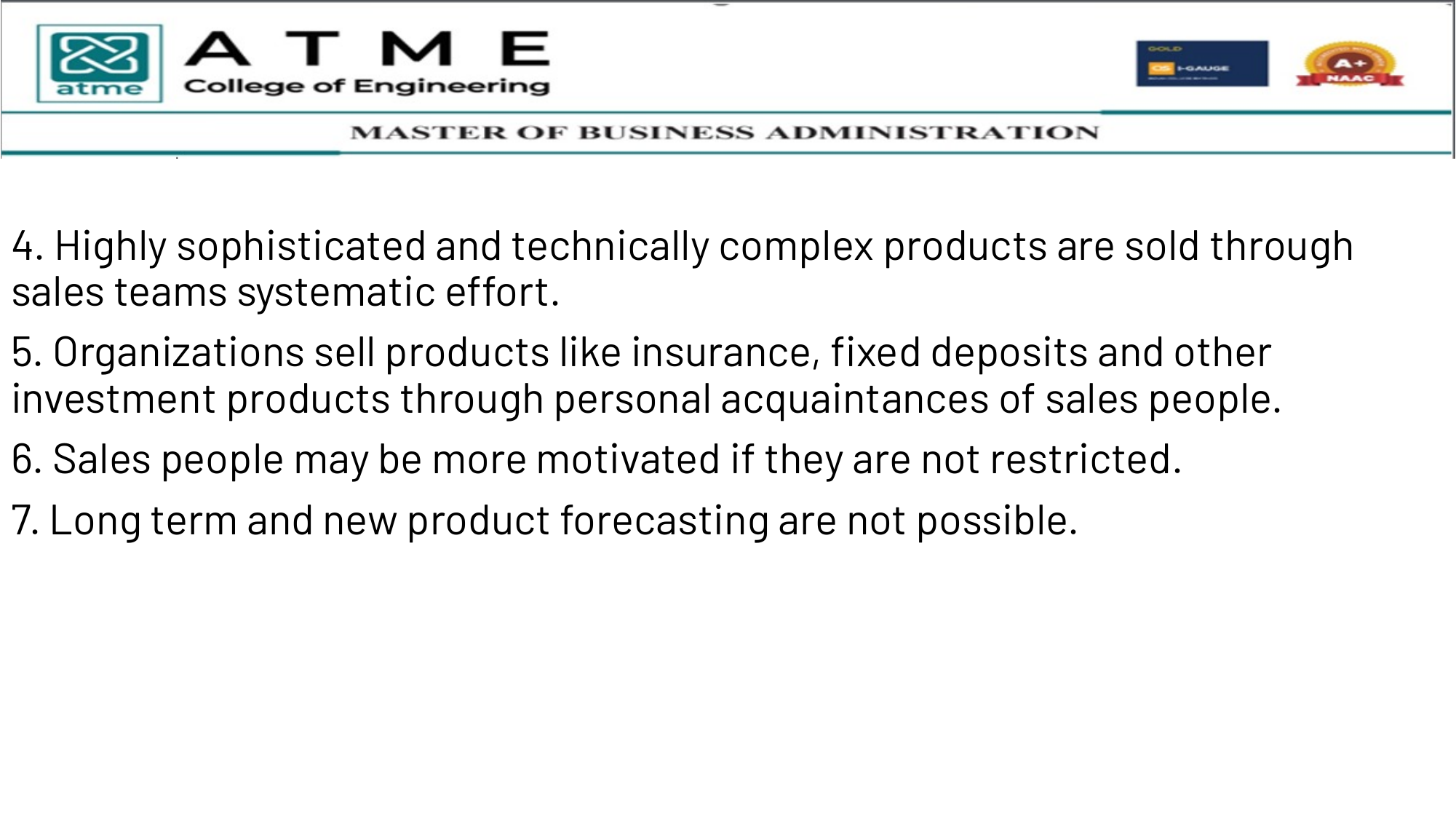

4. Highly sophisticated and technically complex products are sold through sales teams systematic effort.
5. Organizations sell products like insurance, fixed deposits and other investment products through personal acquaintances of sales people.
6. Sales people may be more motivated if they are not restricted.
7. Long term and new product forecasting are not possible.